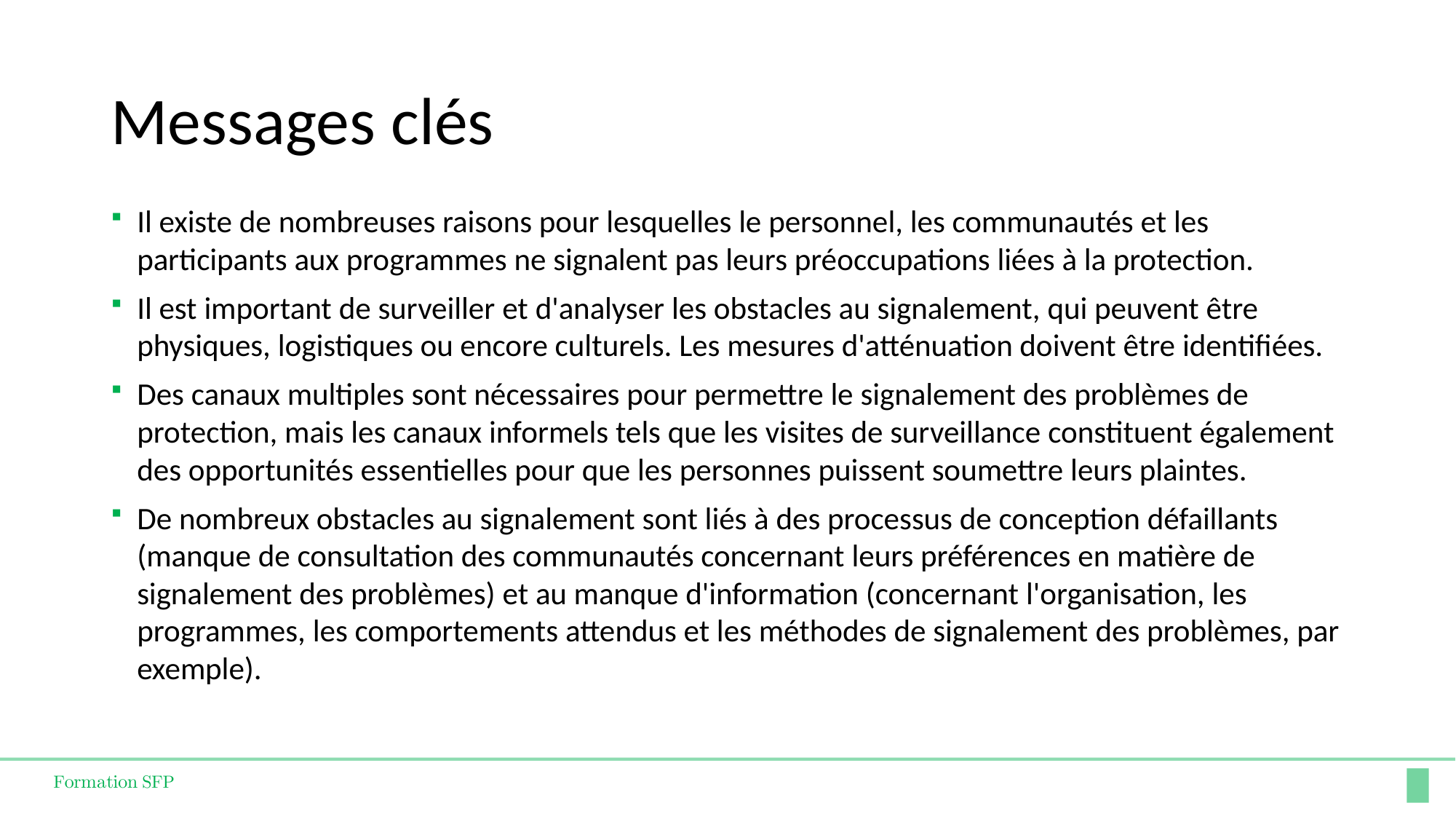

# Messages clés
Il existe de nombreuses raisons pour lesquelles le personnel, les communautés et les participants aux programmes ne signalent pas leurs préoccupations liées à la protection.
Il est important de surveiller et d'analyser les obstacles au signalement, qui peuvent être physiques, logistiques ou encore culturels. Les mesures d'atténuation doivent être identifiées.
Des canaux multiples sont nécessaires pour permettre le signalement des problèmes de protection, mais les canaux informels tels que les visites de surveillance constituent également des opportunités essentielles pour que les personnes puissent soumettre leurs plaintes.
De nombreux obstacles au signalement sont liés à des processus de conception défaillants (manque de consultation des communautés concernant leurs préférences en matière de signalement des problèmes) et au manque d'information (concernant l'organisation, les programmes, les comportements attendus et les méthodes de signalement des problèmes, par exemple).

Formation SFP